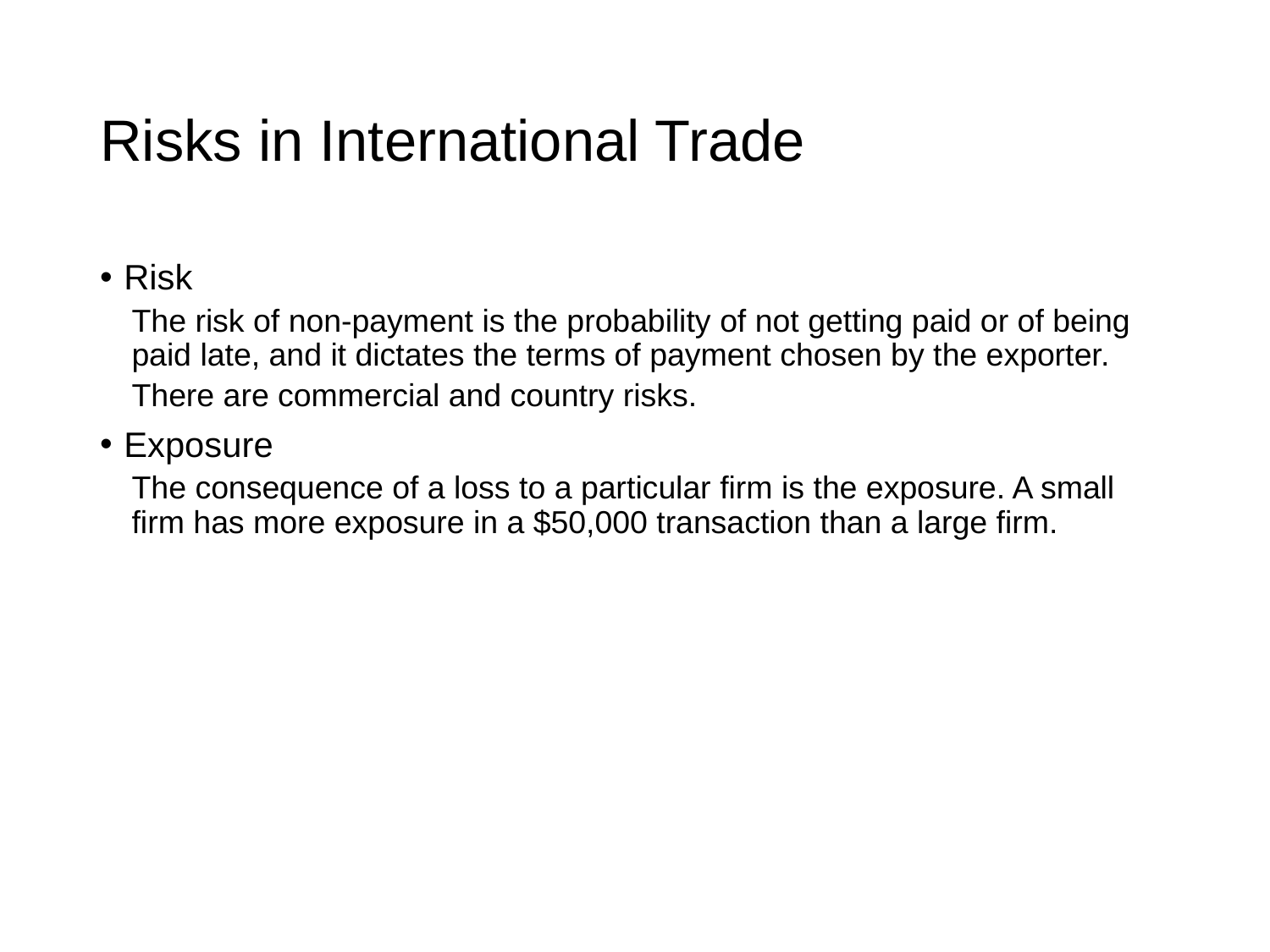

# Risks in International Trade
Risk
The risk of non-payment is the probability of not getting paid or of being paid late, and it dictates the terms of payment chosen by the exporter.
There are commercial and country risks.
Exposure
The consequence of a loss to a particular firm is the exposure. A small firm has more exposure in a $50,000 transaction than a large firm.